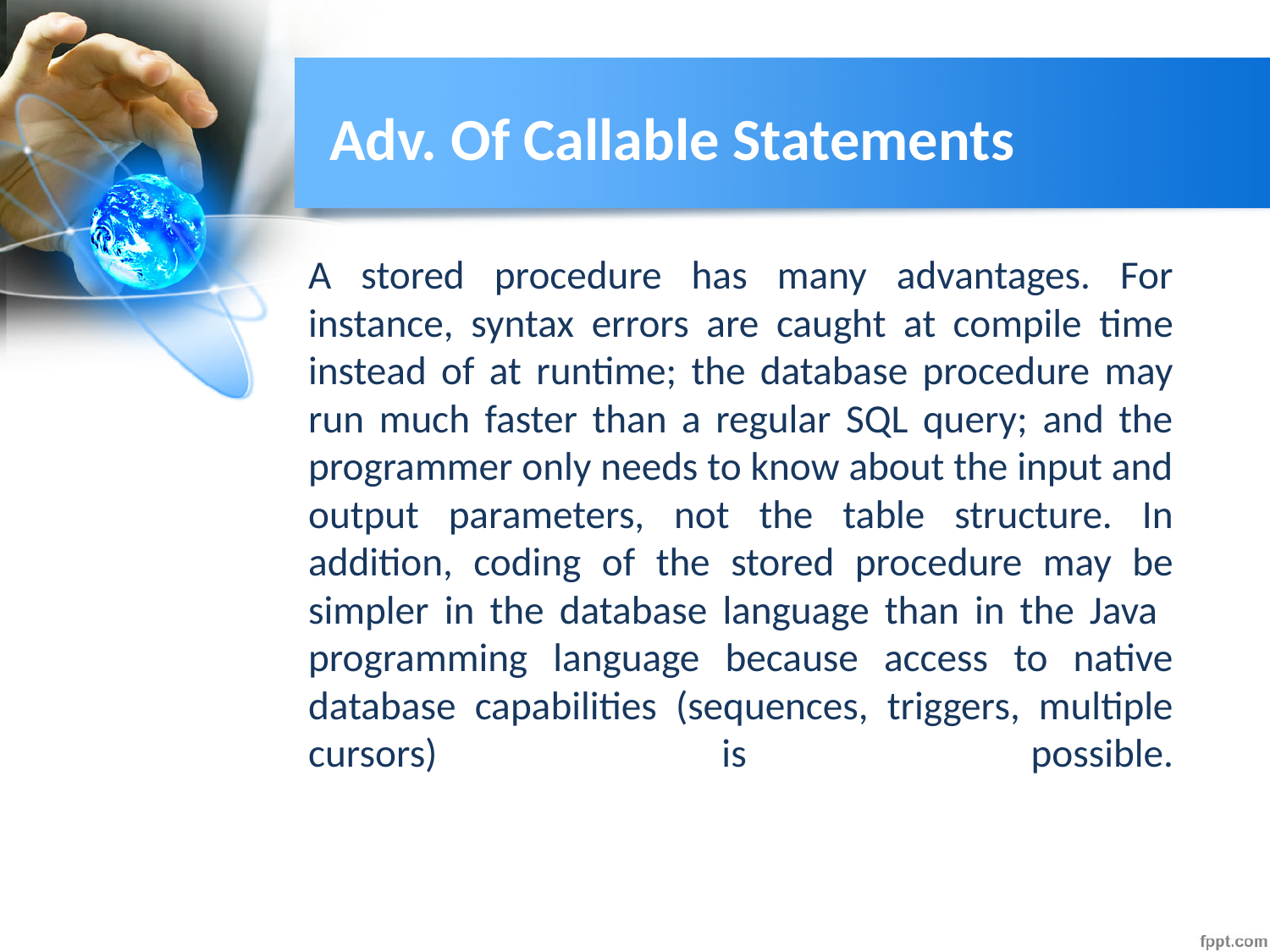

# Adv. Of Callable Statements
A stored procedure has many advantages. For instance, syntax errors are caught at compile time instead of at runtime; the database procedure may run much faster than a regular SQL query; and the programmer only needs to know about the input and output parameters, not the table structure. In addition, coding of the stored procedure may be simpler in the database language than in the Java  programming language because access to native database capabilities (sequences, triggers, multiple cursors) is possible.